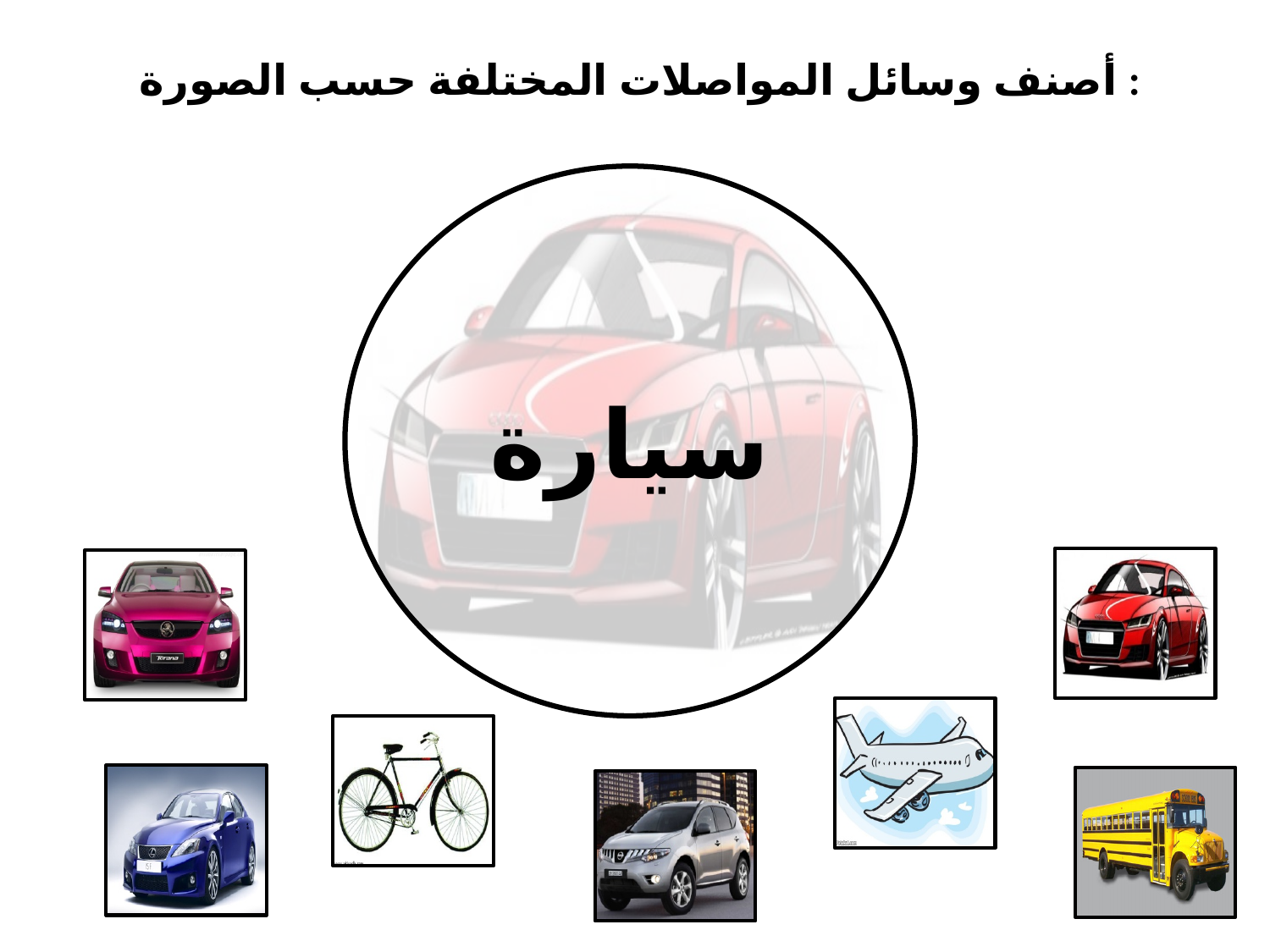

أصنف وسائل المواصلات المختلفة حسب الصورة :

سيارة